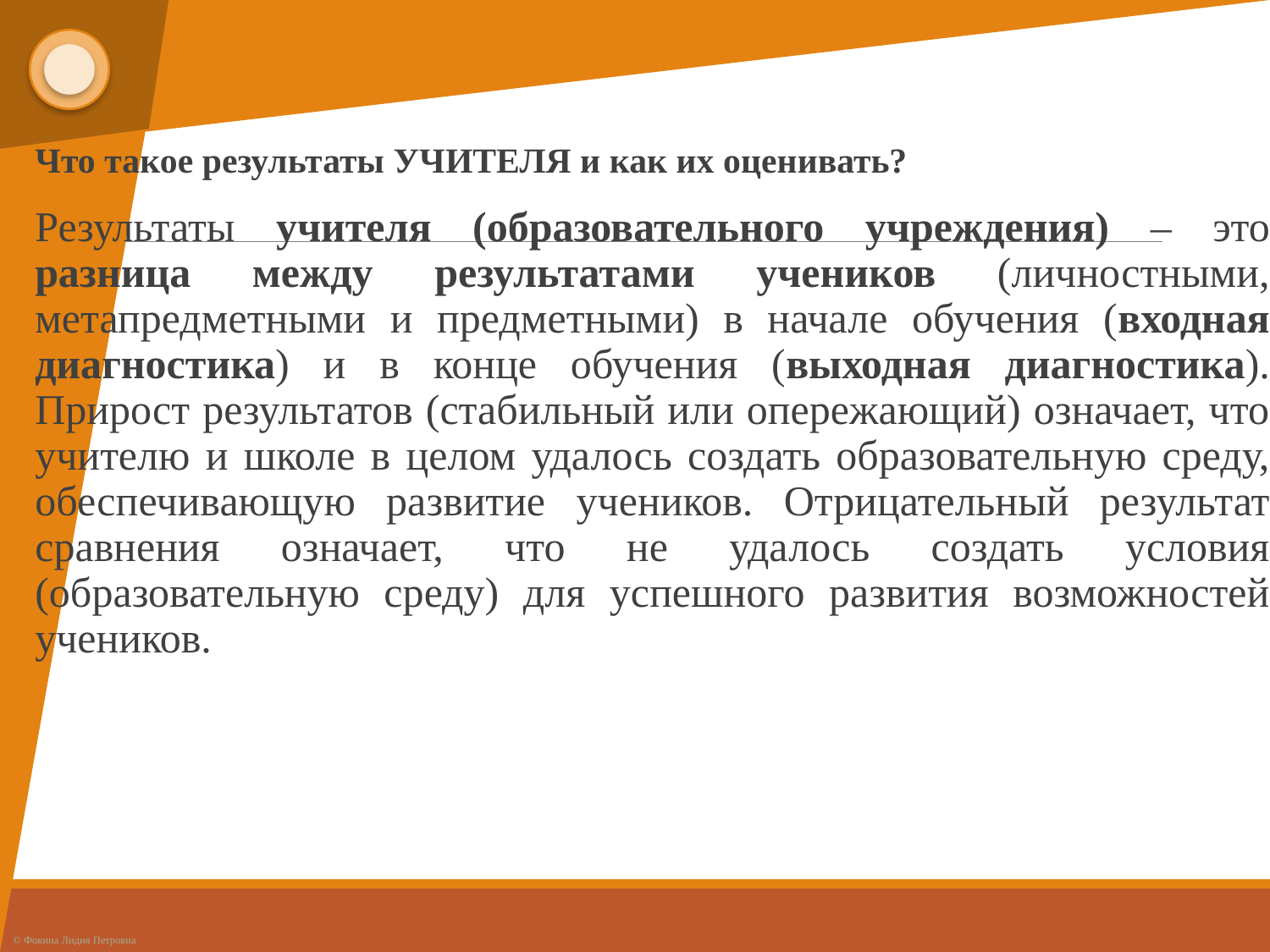

Что такое результаты УЧИТЕЛЯ и как их оценивать?
Результаты учителя (образовательного учреждения) – это разница между результатами учеников (личностными, метапредметными и предметными) в начале обучения (входная диагностика) и в конце обучения (выходная диагностика). Прирост результатов (стабильный или опережающий) означает, что учителю и школе в целом удалось создать образовательную среду, обеспечивающую развитие учеников. Отрицательный результат сравнения означает, что не удалось создать условия (образовательную среду) для успешного развития возможностей учеников.